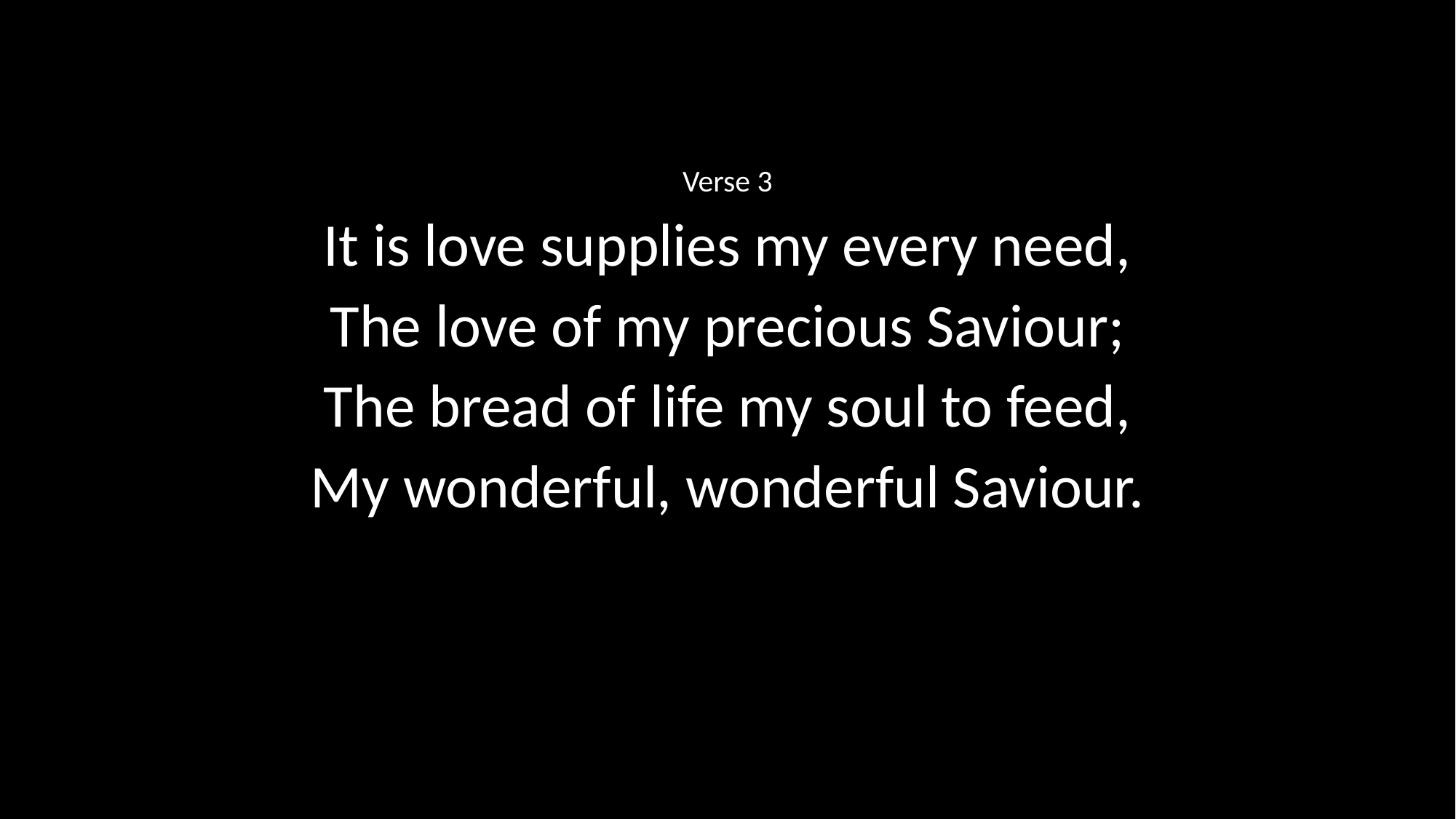

Verse 3
It is love supplies my every need,
The love of my precious Saviour;
The bread of life my soul to feed,
My wonderful, wonderful Saviour.